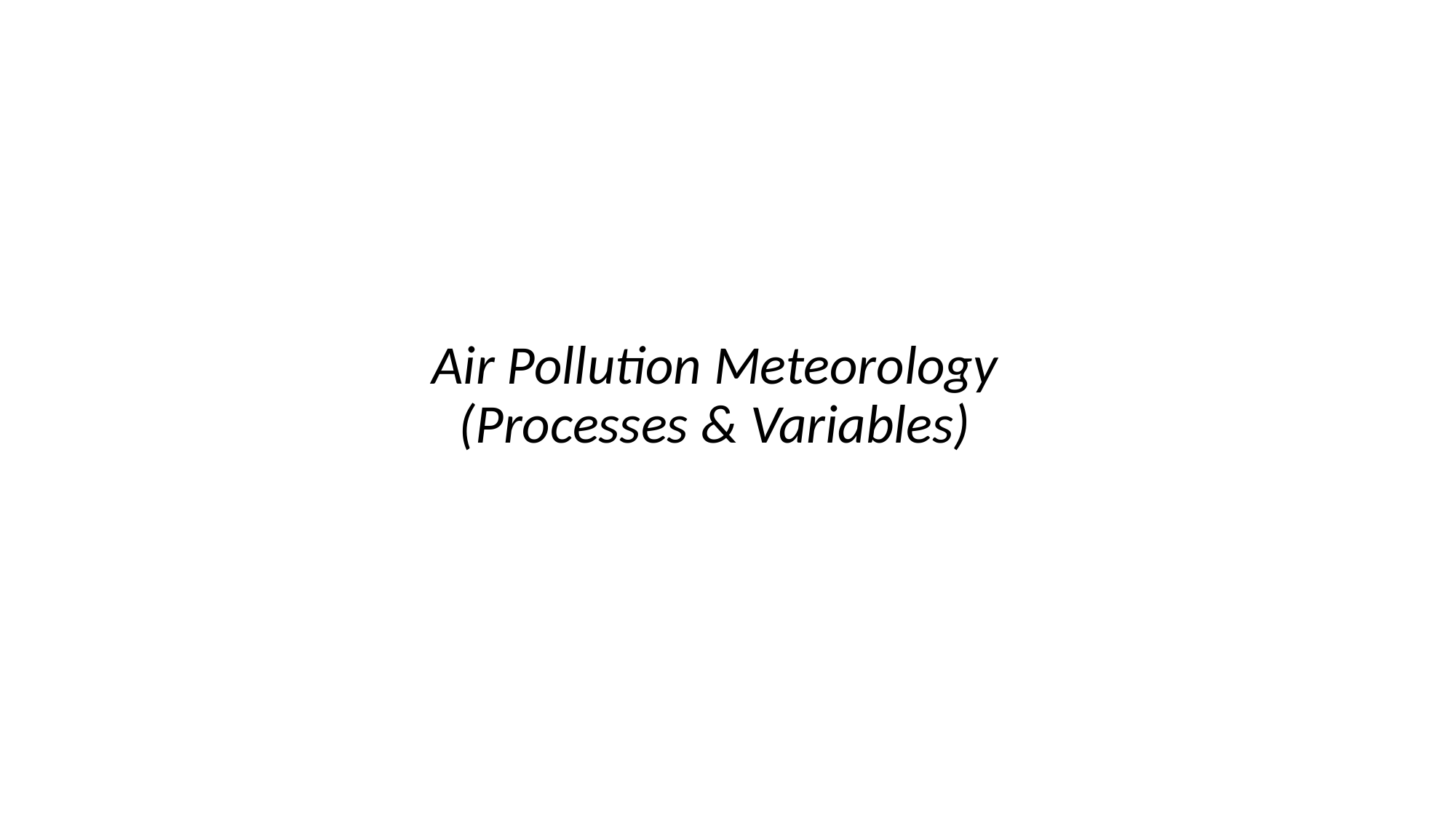

# Air Pollution Meteorology (Processes & Variables)